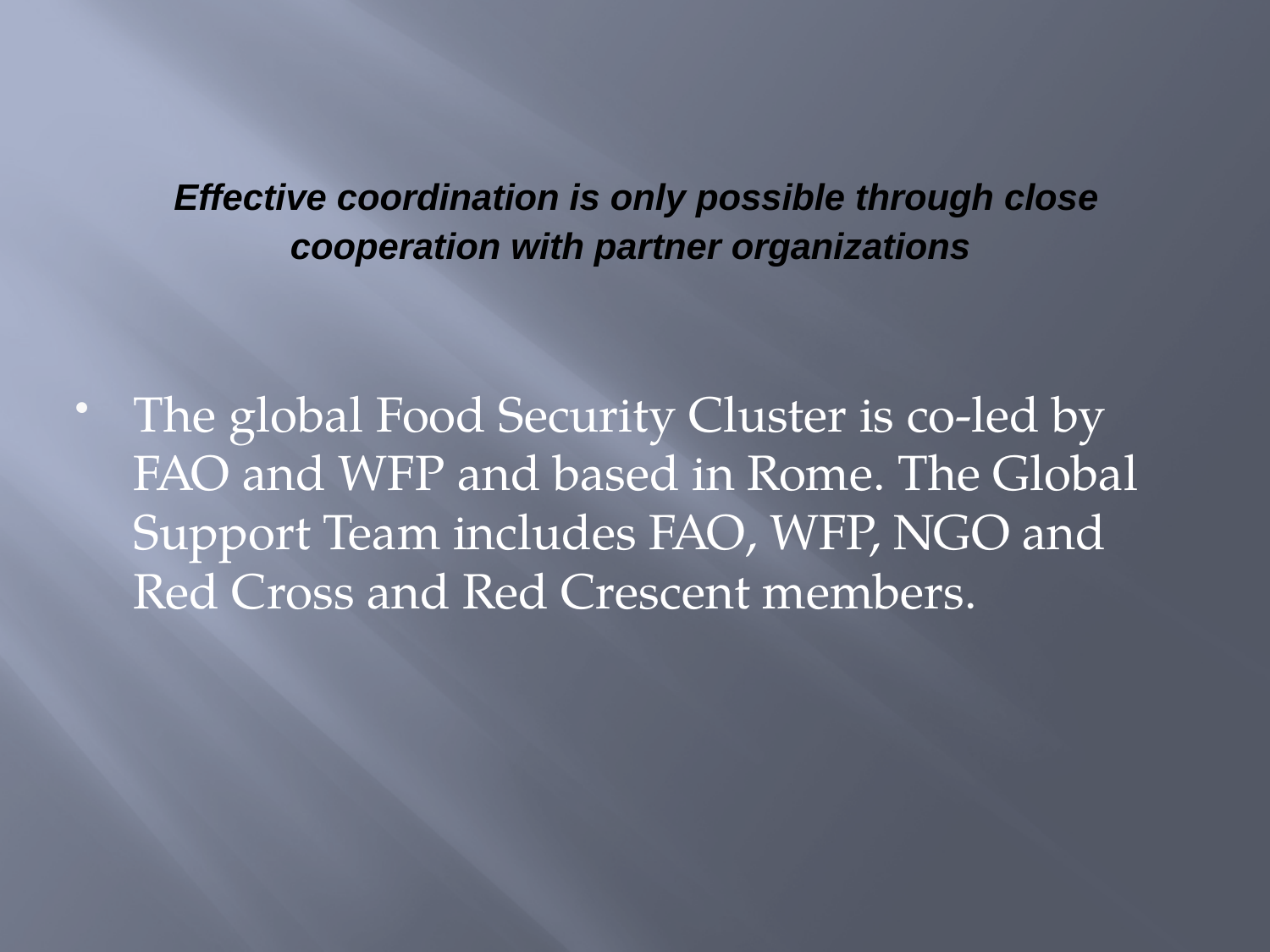

# Effective coordination is only possible through close cooperation with partner organizations
The global Food Security Cluster is co-led by FAO and WFP and based in Rome. The Global Support Team includes FAO, WFP, NGO and Red Cross and Red Crescent members.